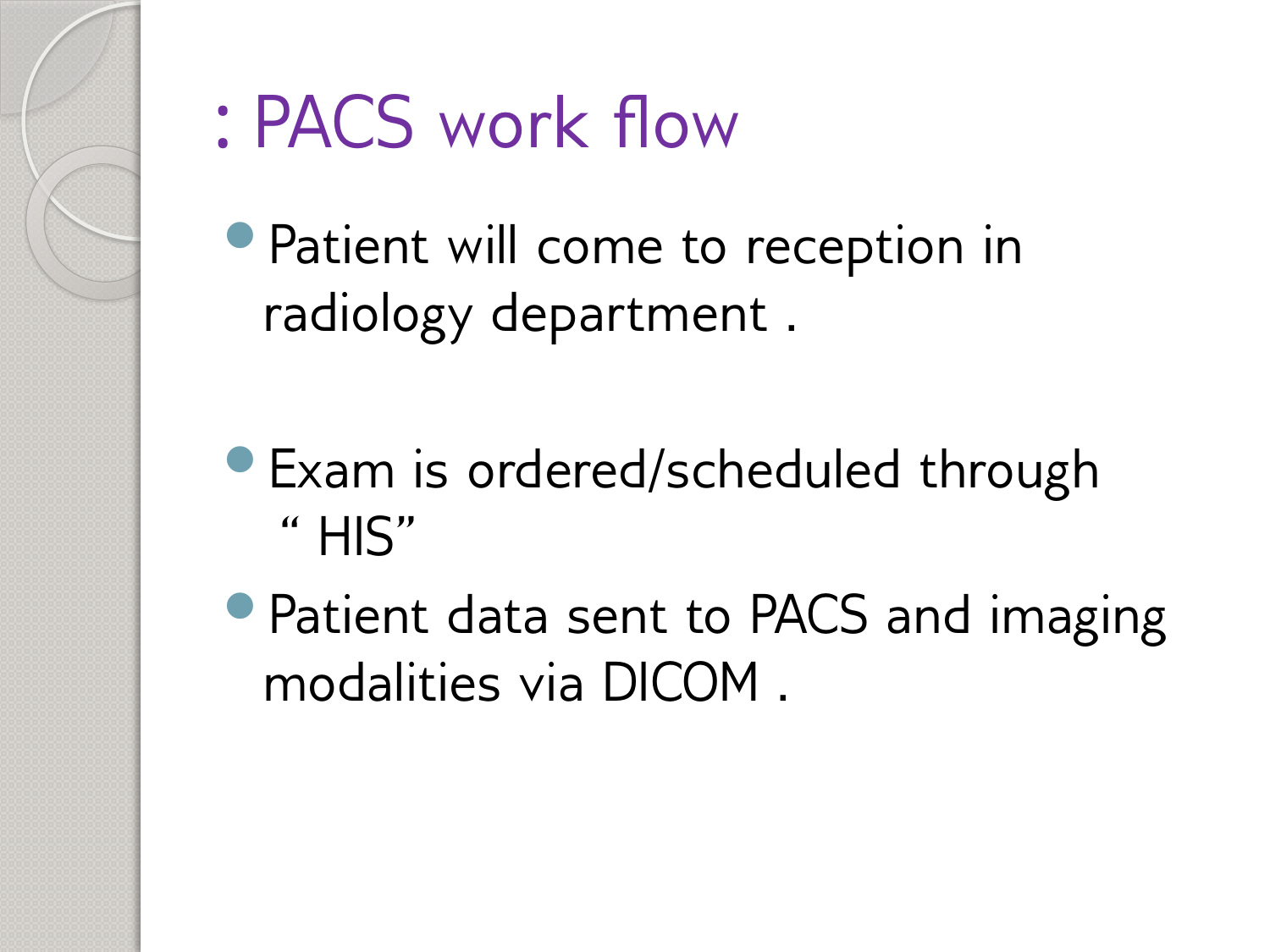

# PACS work flow :
Patient will come to reception in radiology department .

Exam is ordered/scheduled through         “ HIS”
Patient data sent to PACS and imaging modalities via DICOM .